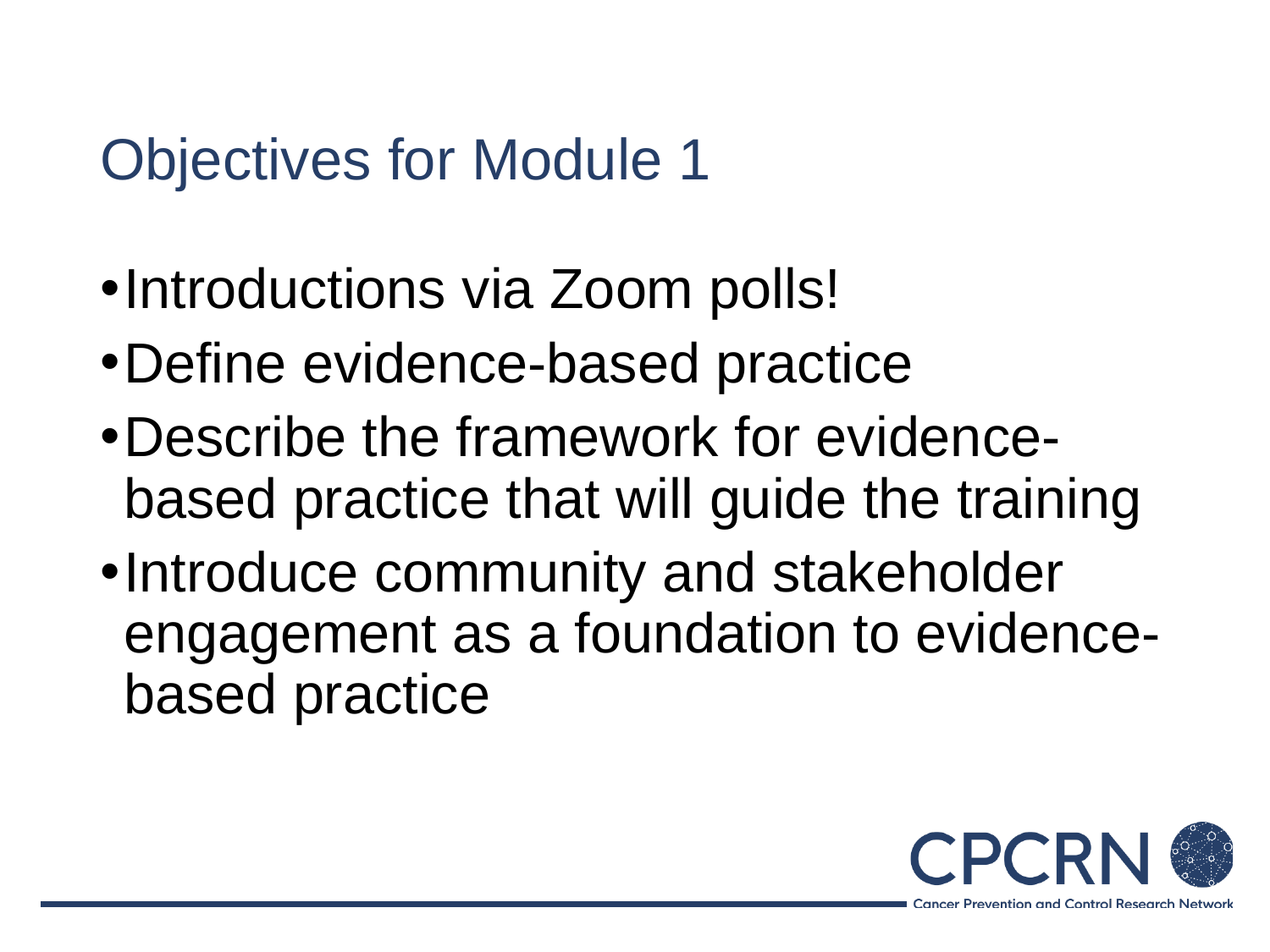

# Objectives for Module 1
Introductions via Zoom polls!
Define evidence-based practice
Describe the framework for evidence-based practice that will guide the training
Introduce community and stakeholder engagement as a foundation to evidence-based practice